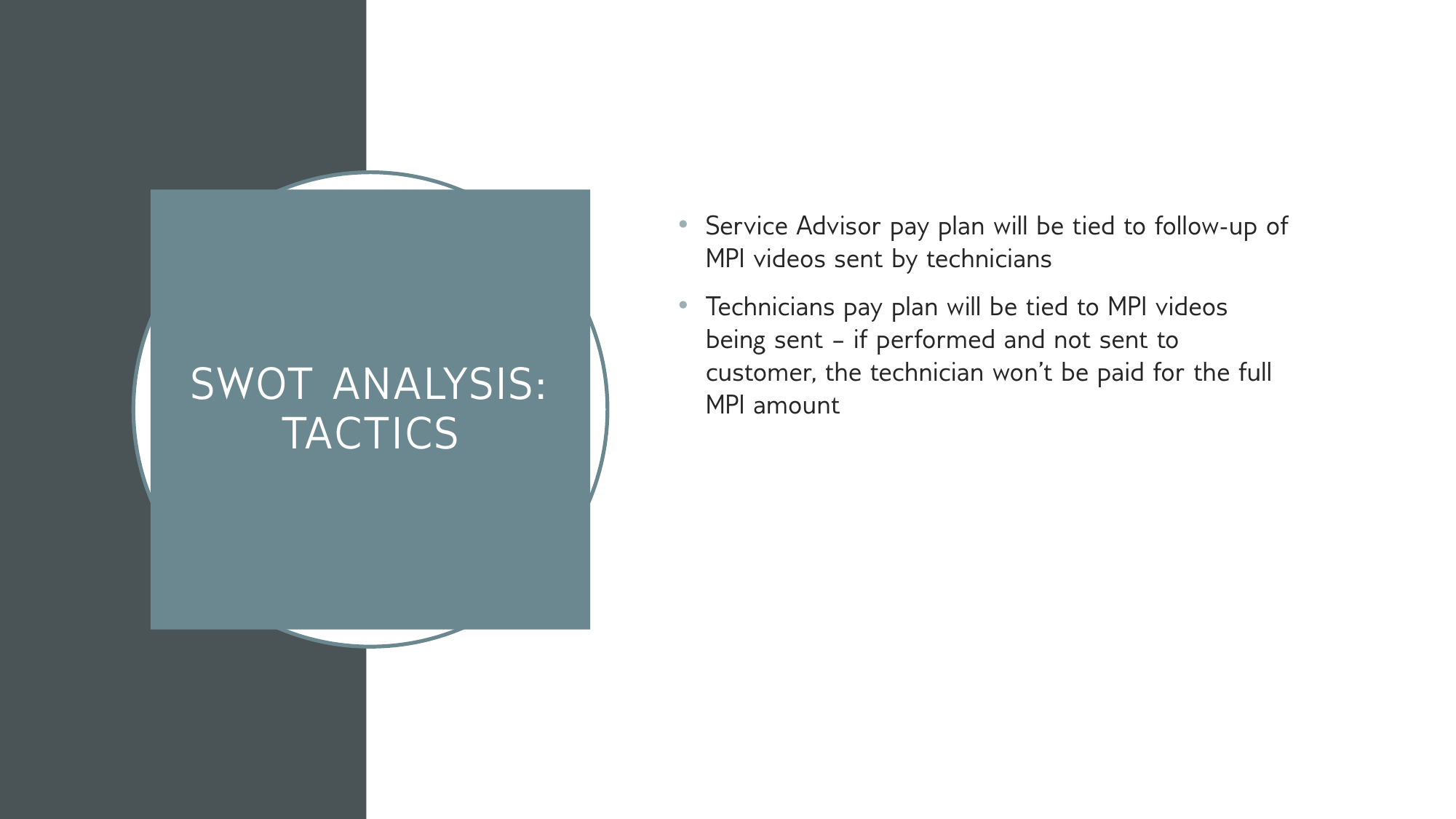

Service Advisor pay plan will be tied to follow-up of MPI videos sent by technicians
Technicians pay plan will be tied to MPI videos being sent – if performed and not sent to customer, the technician won’t be paid for the full MPI amount

# SWOT Analysis: tactics